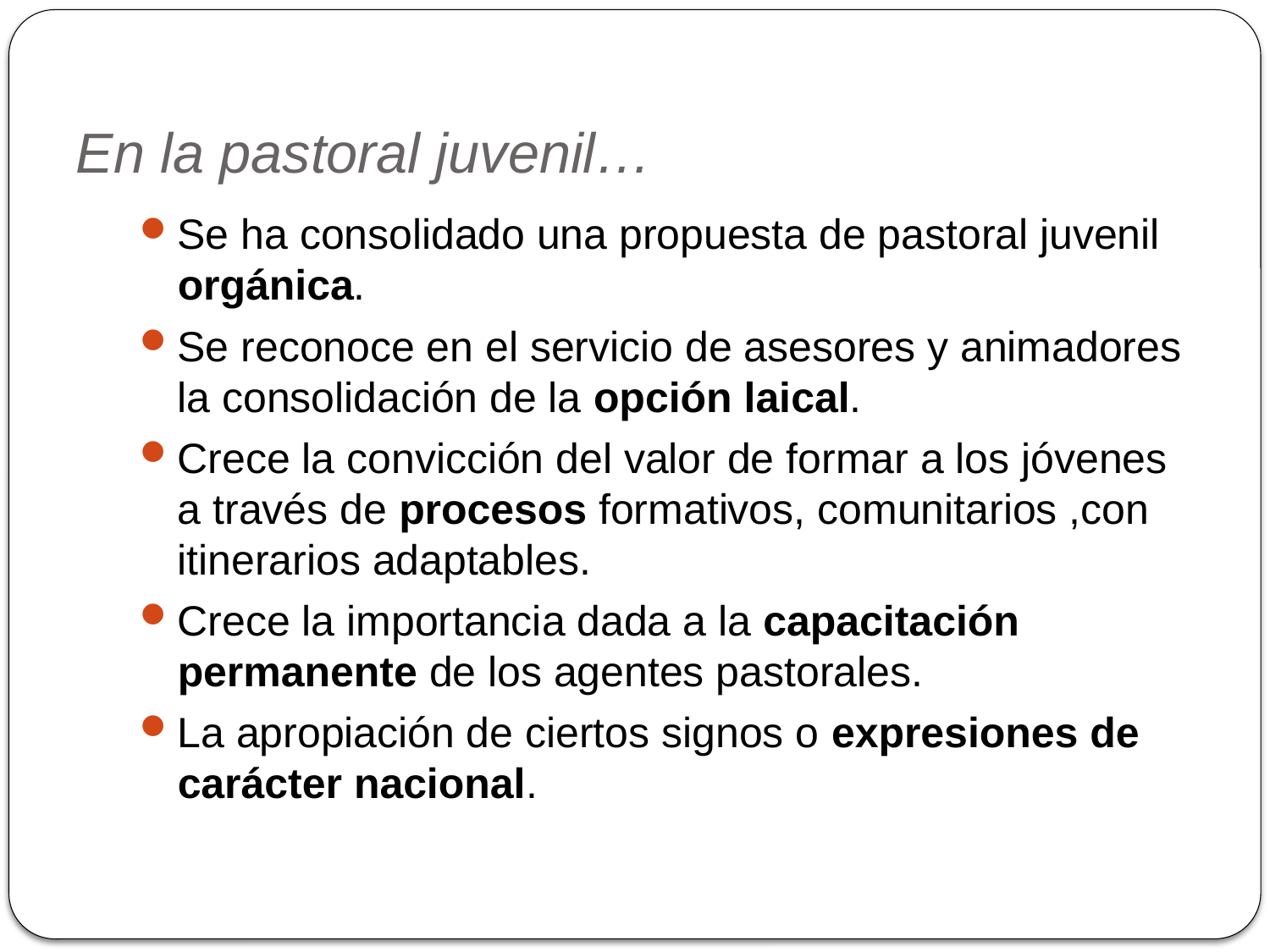

# En la pastoral juvenil…
Se ha consolidado una propuesta de pastoral juvenil orgánica.
Se reconoce en el servicio de asesores y animadores la consolidación de la opción laical.
Crece la convicción del valor de formar a los jóvenes a través de procesos formativos, comunitarios ,con itinerarios adaptables.
Crece la importancia dada a la capacitación permanente de los agentes pastorales.
La apropiación de ciertos signos o expresiones de carácter nacional.